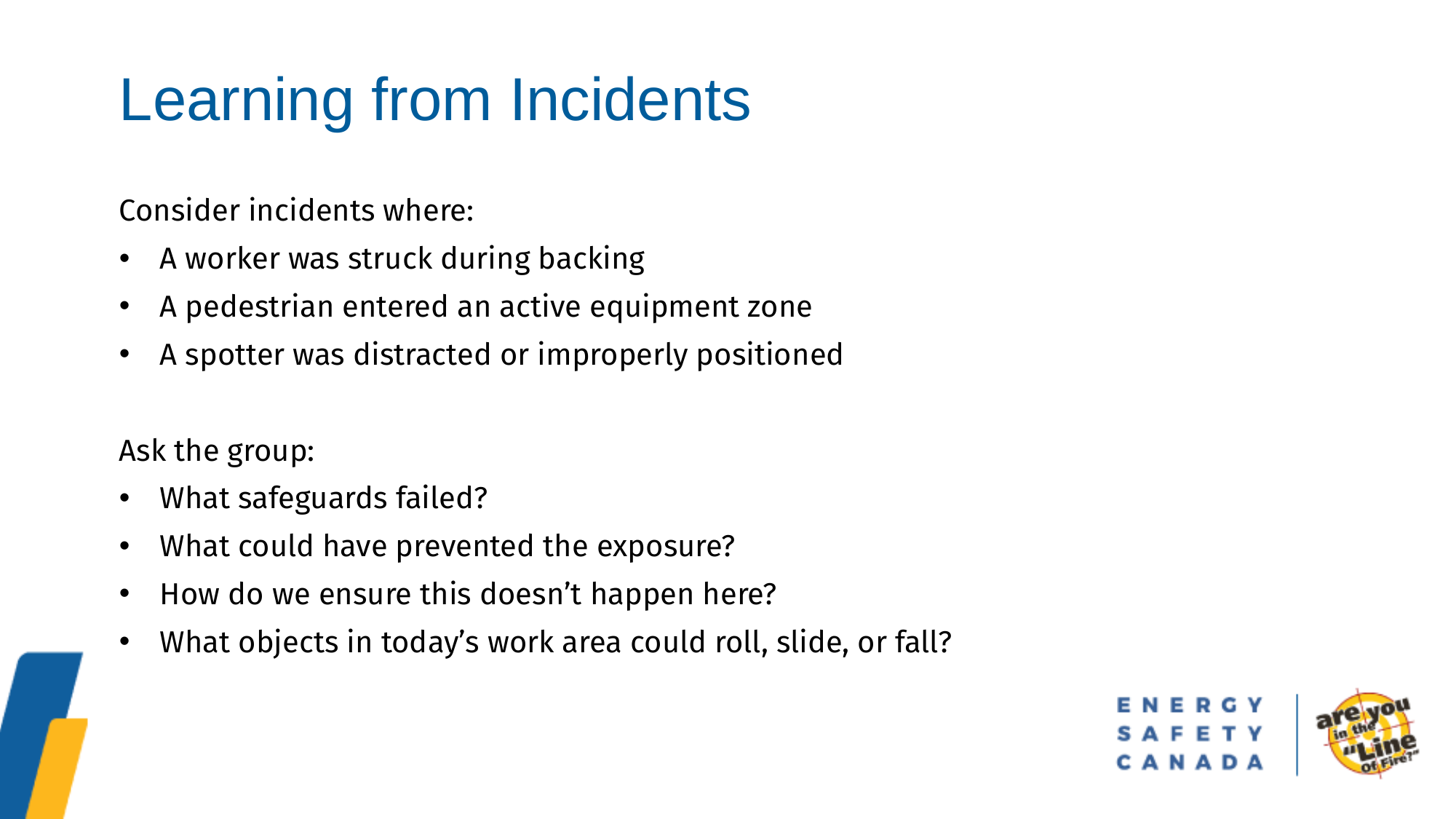

Learning from Incidents
Consider incidents where:
A worker was struck during backing
A pedestrian entered an active equipment zone
A spotter was distracted or improperly positioned

Ask the group:
What safeguards failed?
What could have prevented the exposure?
How do we ensure this doesn’t happen here?
What objects in today’s work area could roll, slide, or fall?